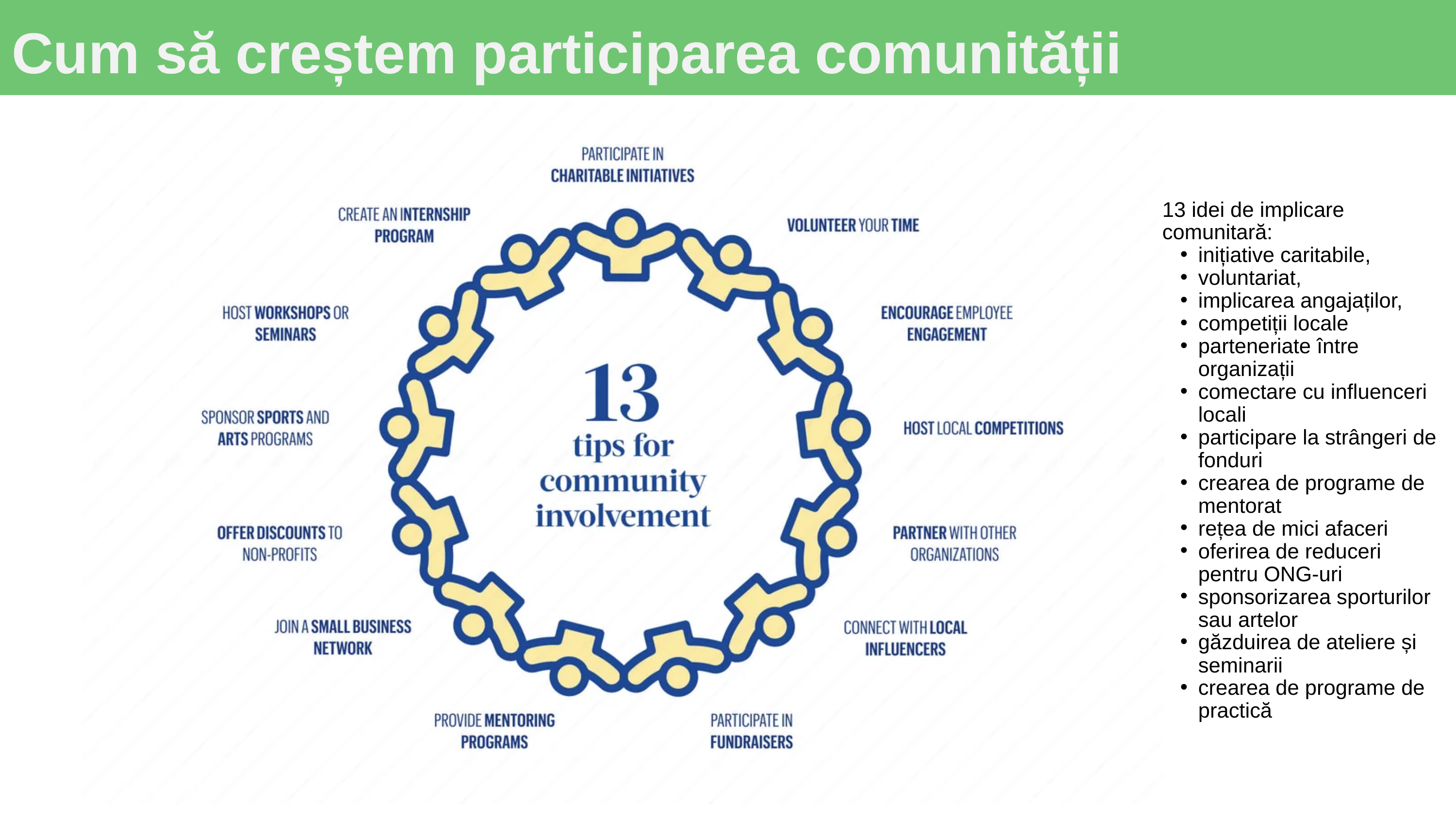

Cum să creștem participarea comunității

13 idei de implicare comunitară:
inițiative caritabile,
voluntariat,
implicarea angajaților,
competiții locale
parteneriate între organizații
comectare cu influenceri locali
participare la strângeri de fonduri
crearea de programe de mentorat
rețea de mici afaceri
oferirea de reduceri pentru ONG-uri
sponsorizarea sporturilor sau artelor
găzduirea de ateliere și seminarii
crearea de programe de practică